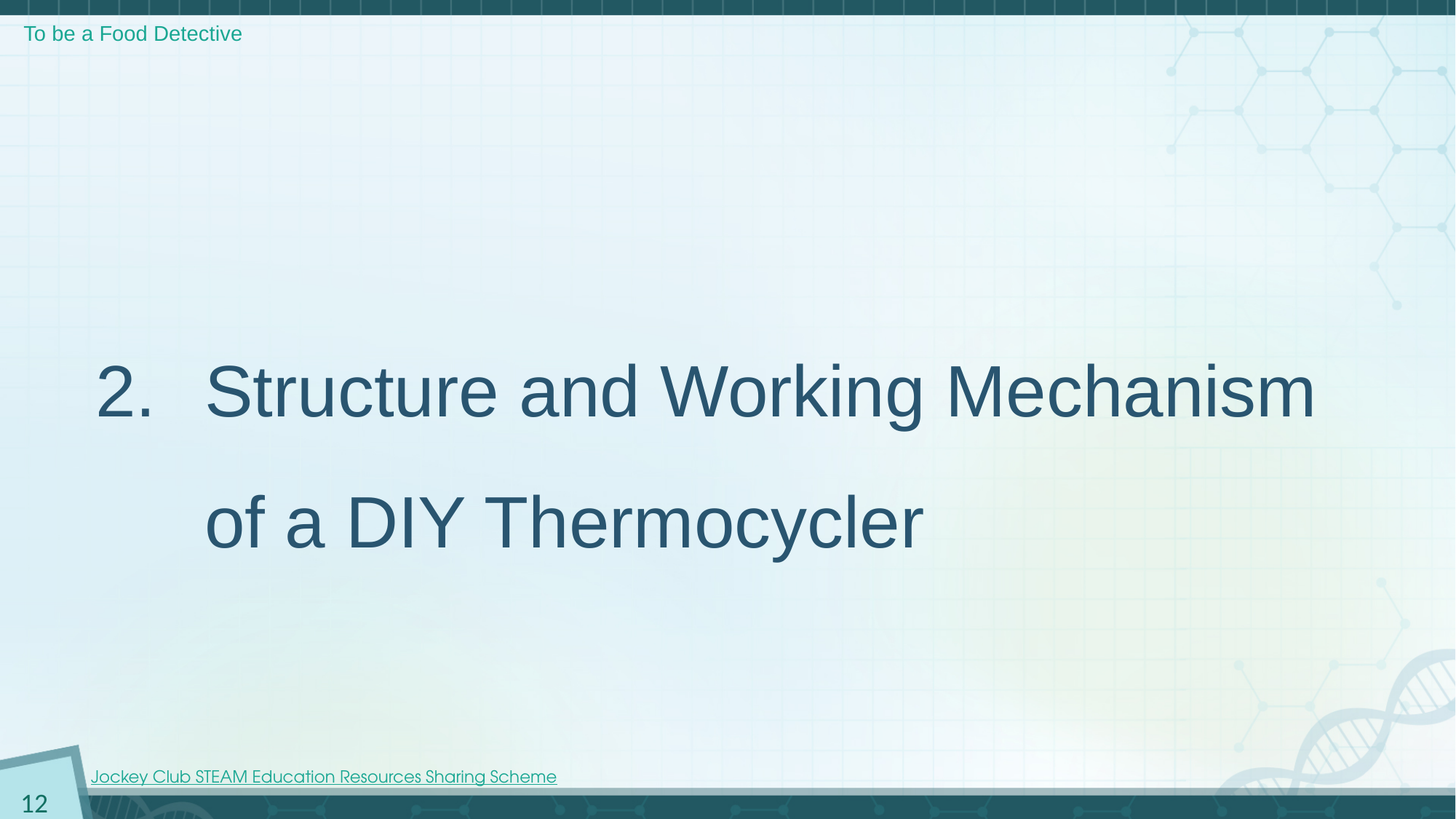

Structure and Working Mechanism of a DIY Thermocycler
12